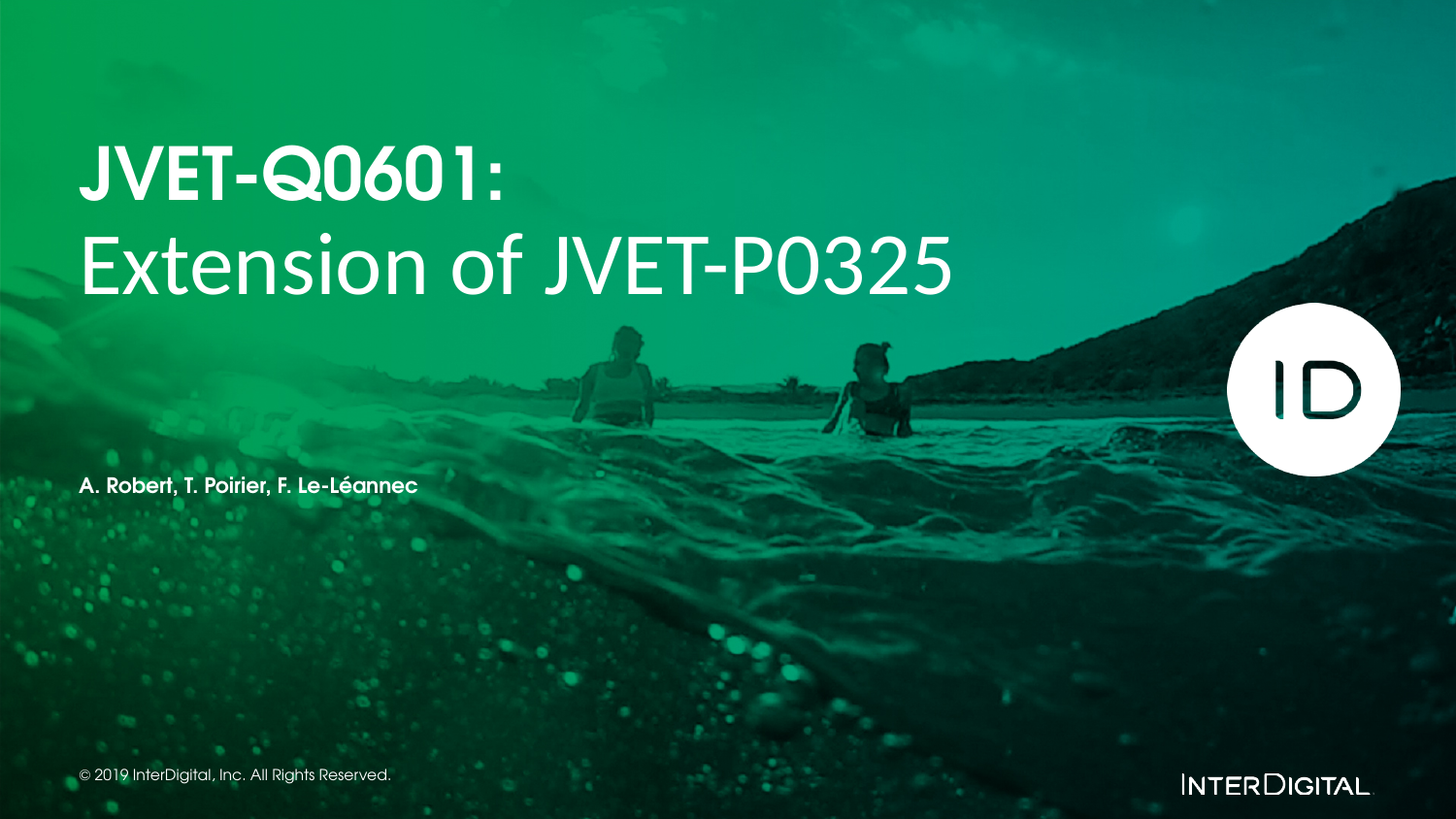

JVET-Q0601:
Extension of JVET-P0325

A. Robert, T. Poirier, F. Le-Léannec